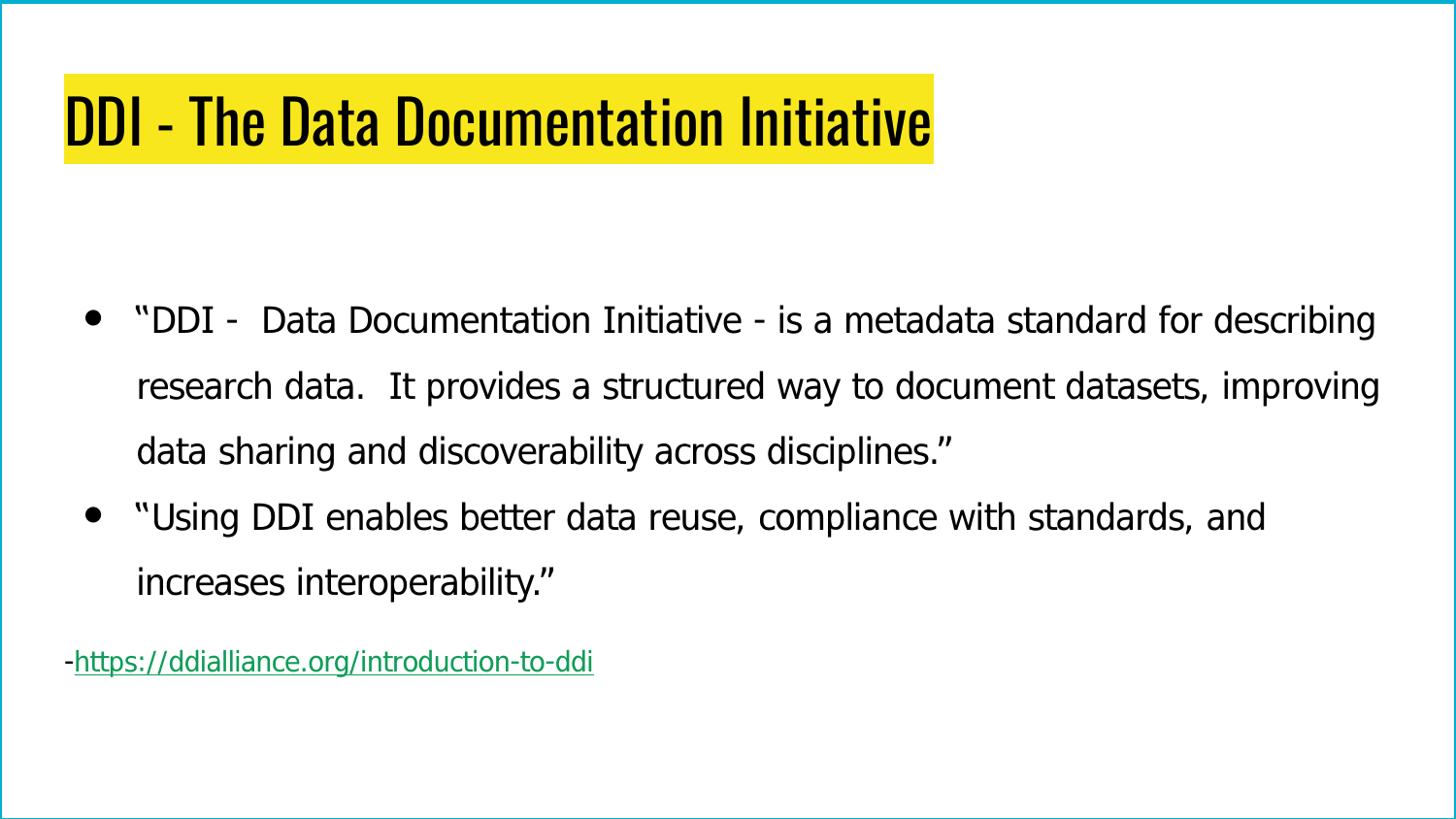

# DDI - The Data Documentation Initiative
“DDI -  Data Documentation Initiative - is a metadata standard for describing research data.  It provides a structured way to document datasets, improving data sharing and discoverability across disciplines.”
“Using DDI enables better data reuse, compliance with standards, and increases interoperability.”
-https://ddialliance.org/introduction-to-ddi